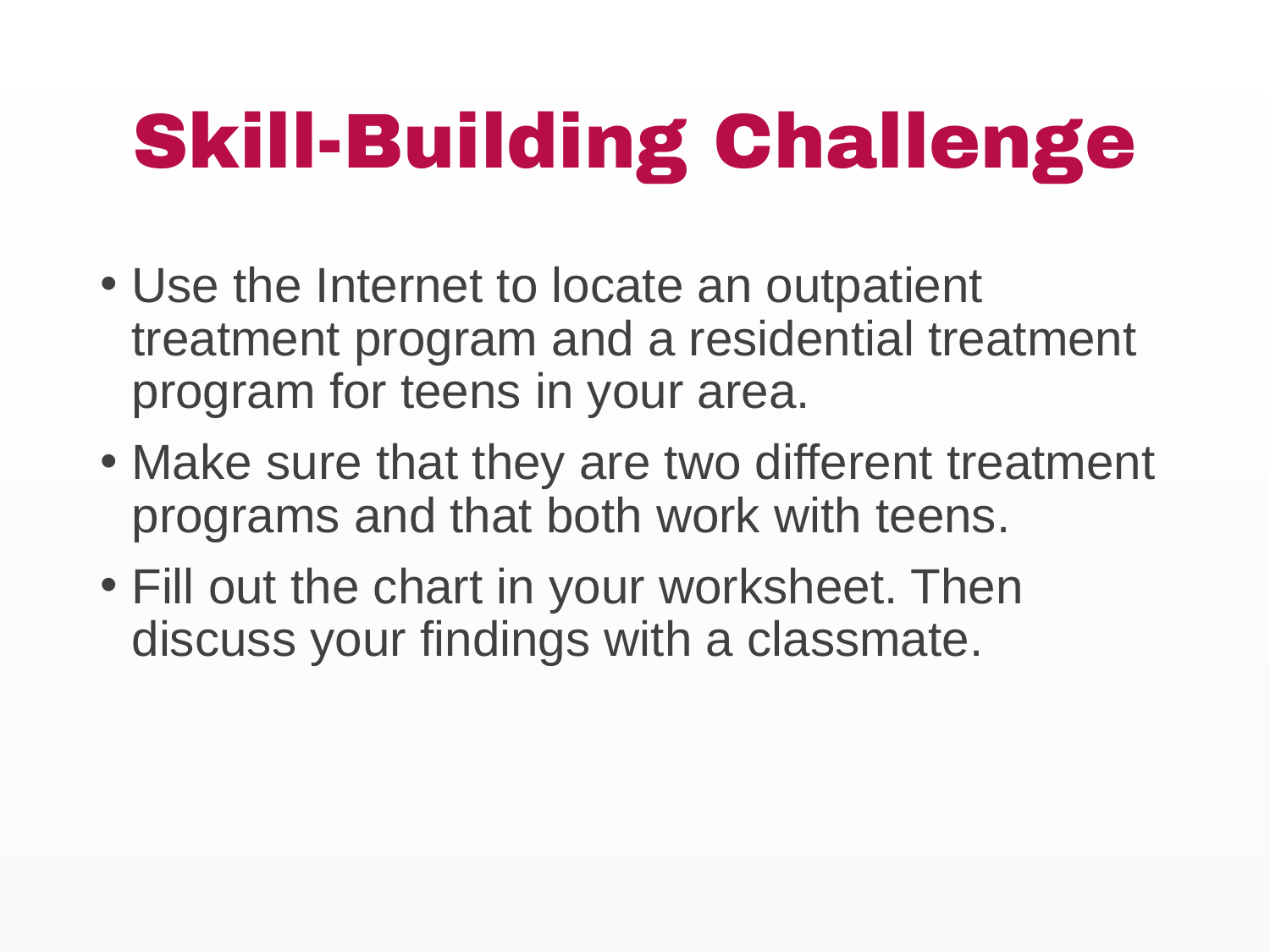

# Skill-Building Challenge
Use the Internet to locate an outpatient treatment program and a residential treatment program for teens in your area.
Make sure that they are two different treatment programs and that both work with teens.
Fill out the chart in your worksheet. Then discuss your findings with a classmate.